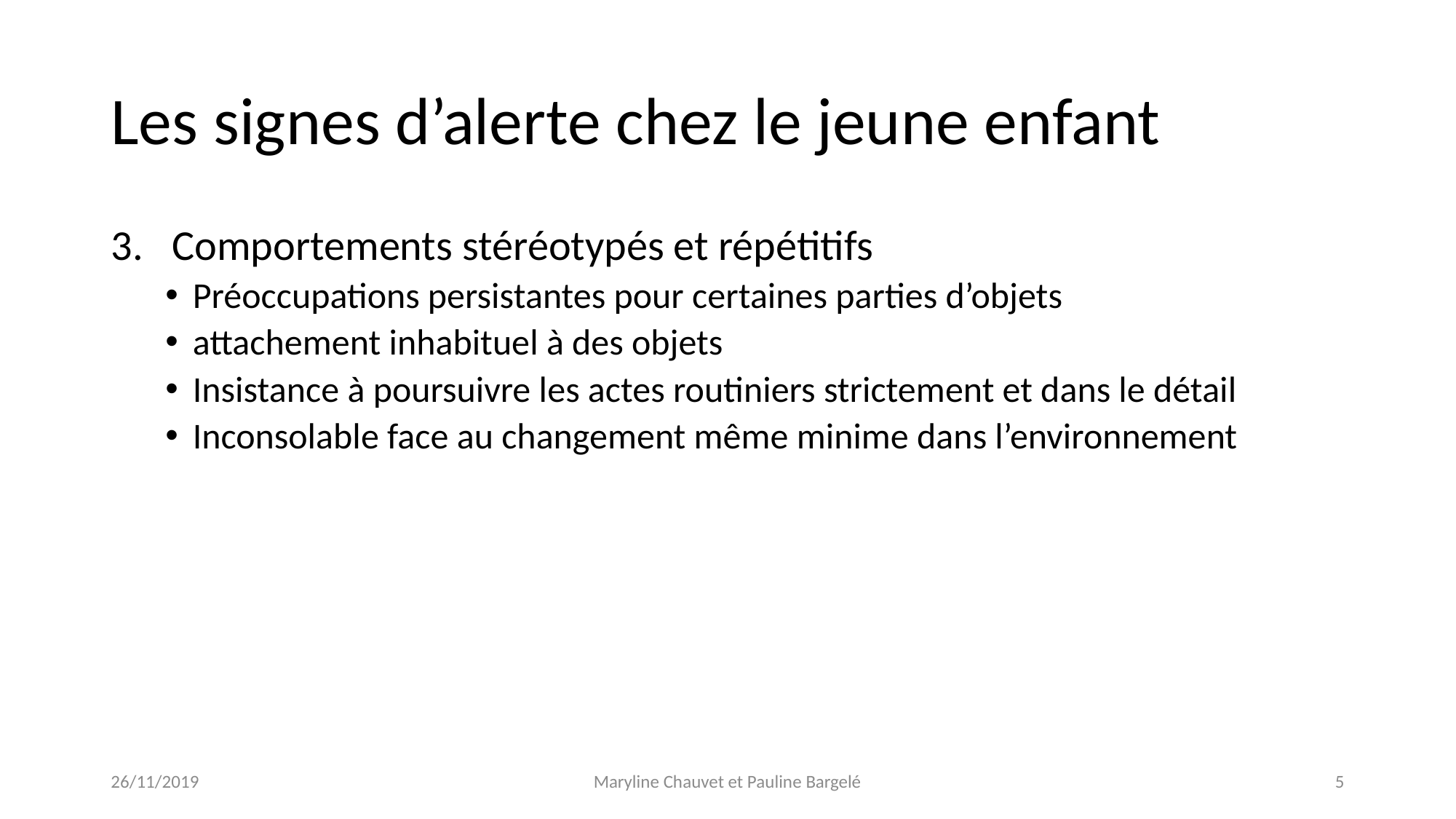

# Les signes d’alerte chez le jeune enfant
Comportements stéréotypés et répétitifs
Préoccupations persistantes pour certaines parties d’objets
attachement inhabituel à des objets
Insistance à poursuivre les actes routiniers strictement et dans le détail
Inconsolable face au changement même minime dans l’environnement

26/11/2019
Maryline Chauvet et Pauline Bargelé
5